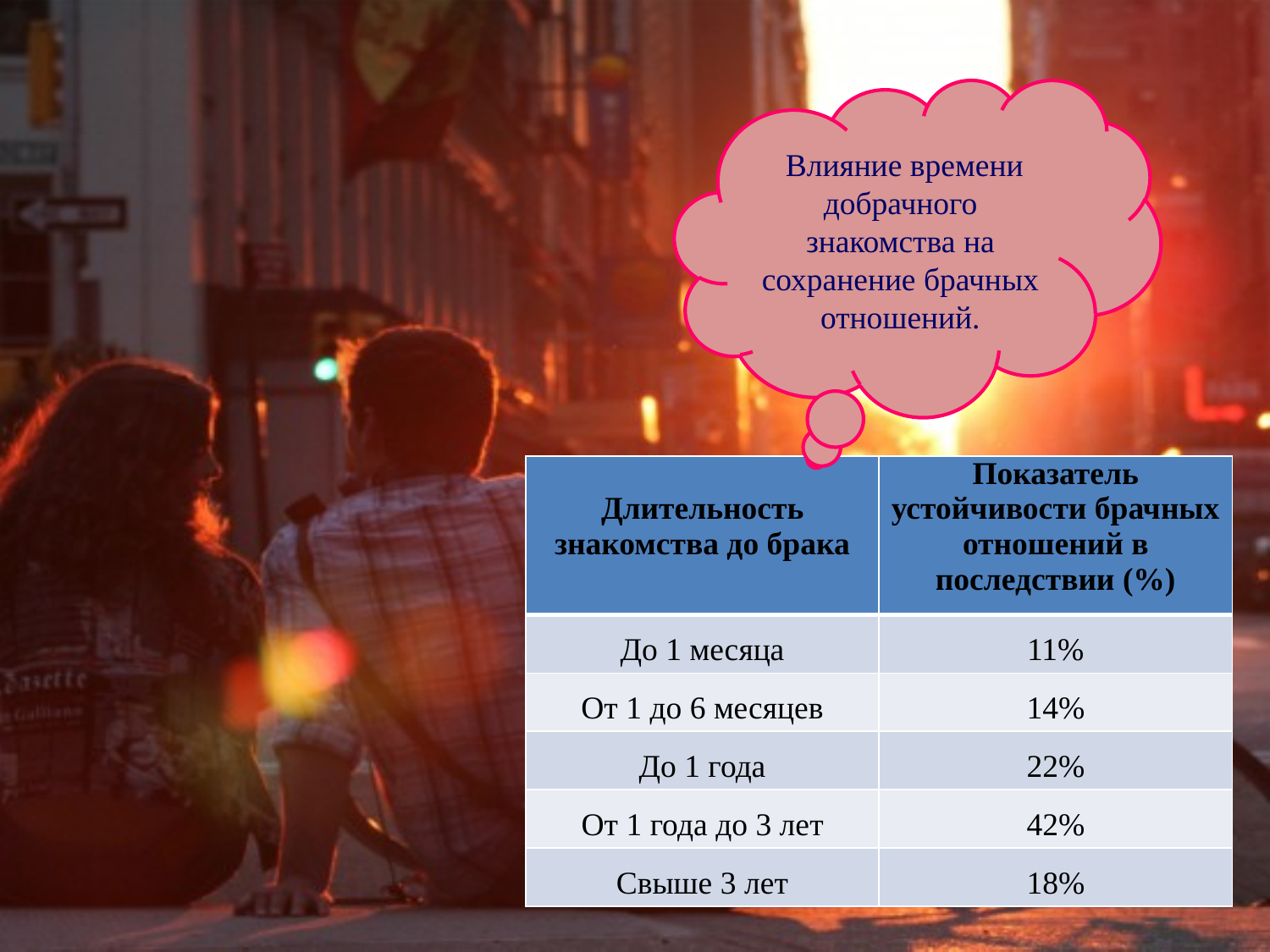

Влияние времени добрачного знакомства на сохранение брачных отношений.
| Длительность знакомства до брака | Показатель устойчивости брачных отношений в последствии (%) |
| --- | --- |
| До 1 месяца | 11% |
| От 1 до 6 месяцев | 14% |
| До 1 года | 22% |
| От 1 года до 3 лет | 42% |
| Свыше 3 лет | 18% |